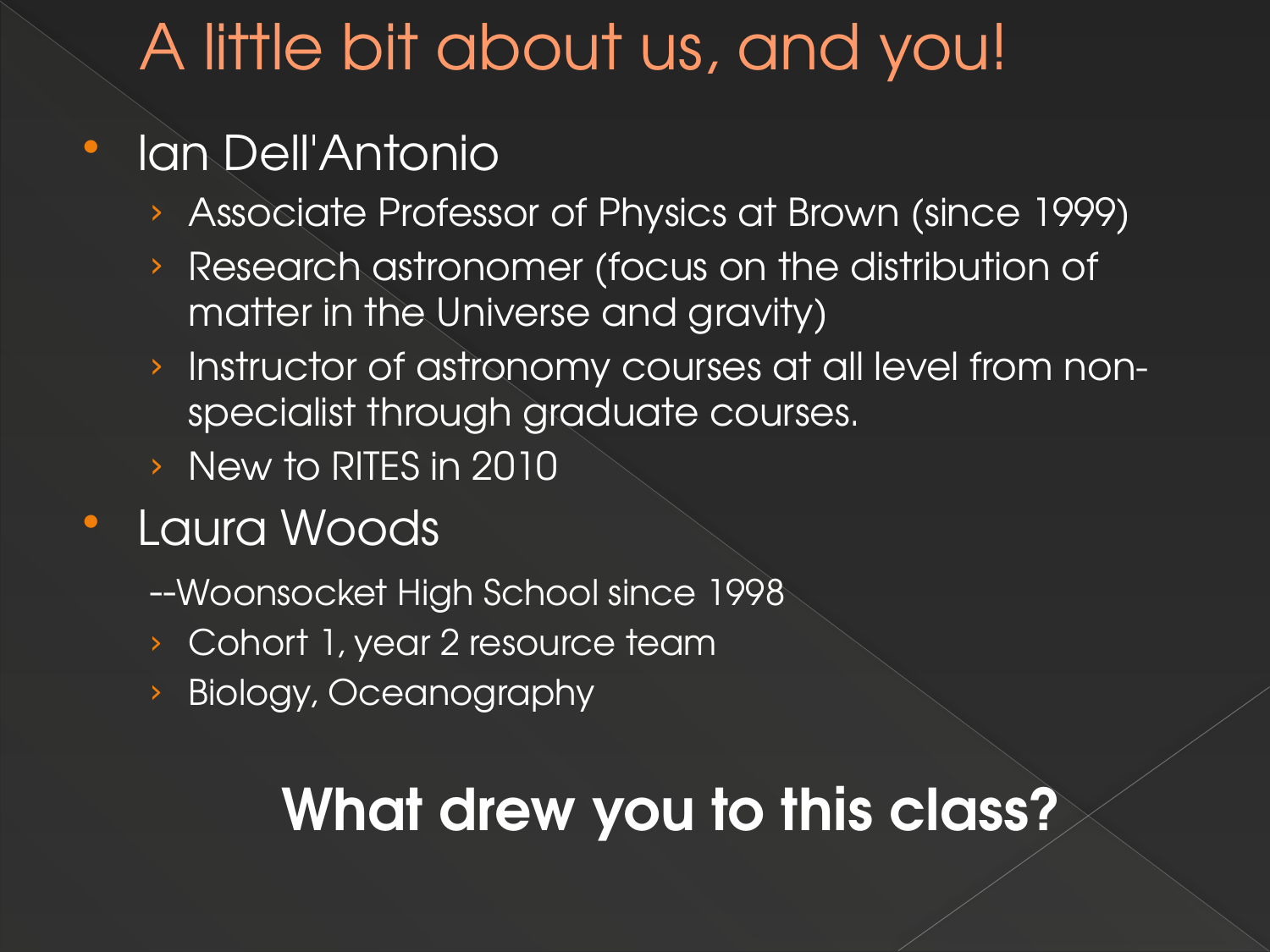

# A little bit about us, and you!
Ian Dell'Antonio
Associate Professor of Physics at Brown (since 1999)
Research astronomer (focus on the distribution of matter in the Universe and gravity)
Instructor of astronomy courses at all level from non-specialist through graduate courses.
New to RITES in 2010
Laura Woods
--Woonsocket High School since 1998
Cohort 1, year 2 resource team
Biology, Oceanography

What drew you to this class?